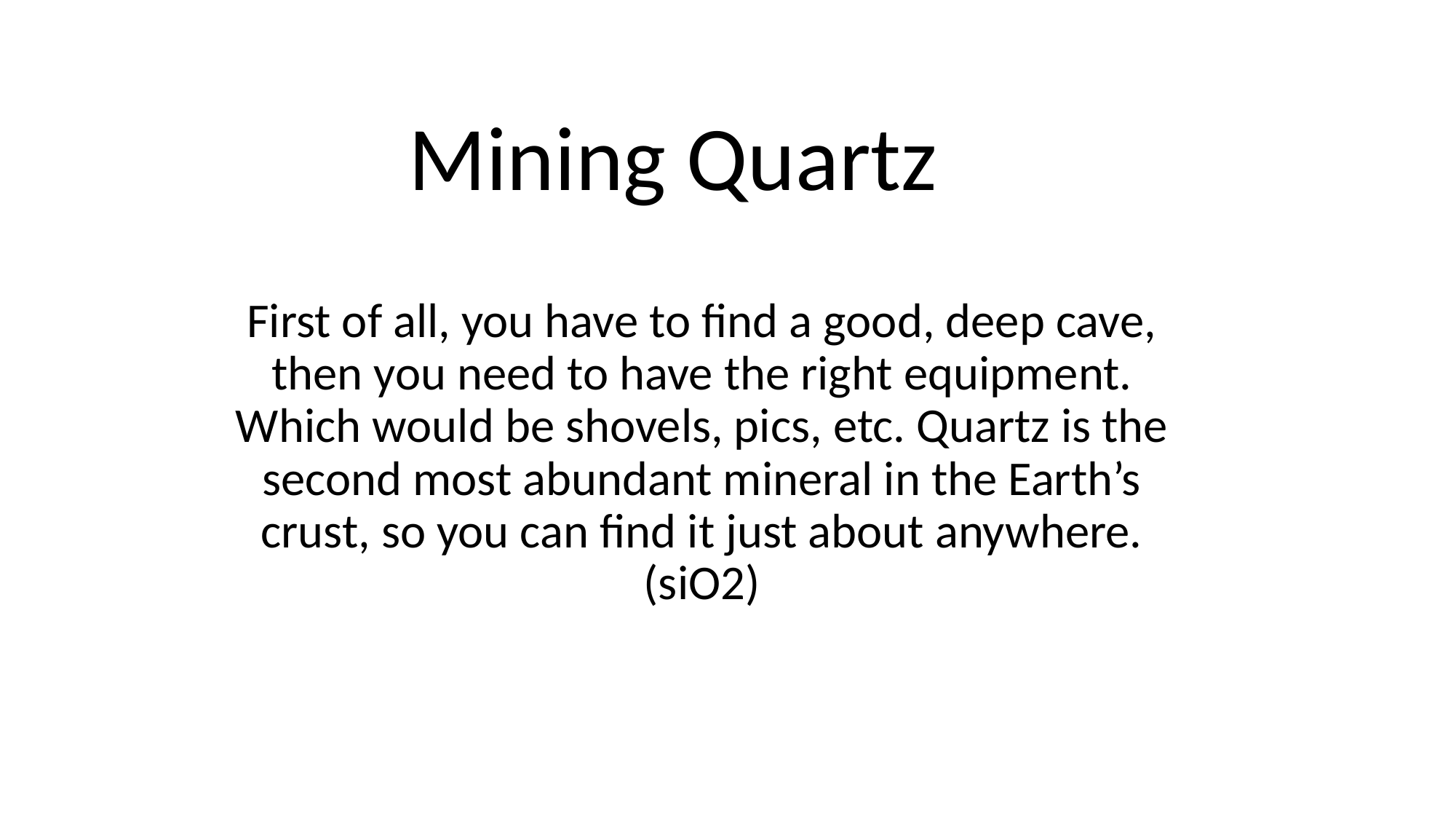

# Mining Quartz
First of all, you have to find a good, deep cave, then you need to have the right equipment. Which would be shovels, pics, etc. Quartz is the second most abundant mineral in the Earth’s crust, so you can find it just about anywhere. (siO2)